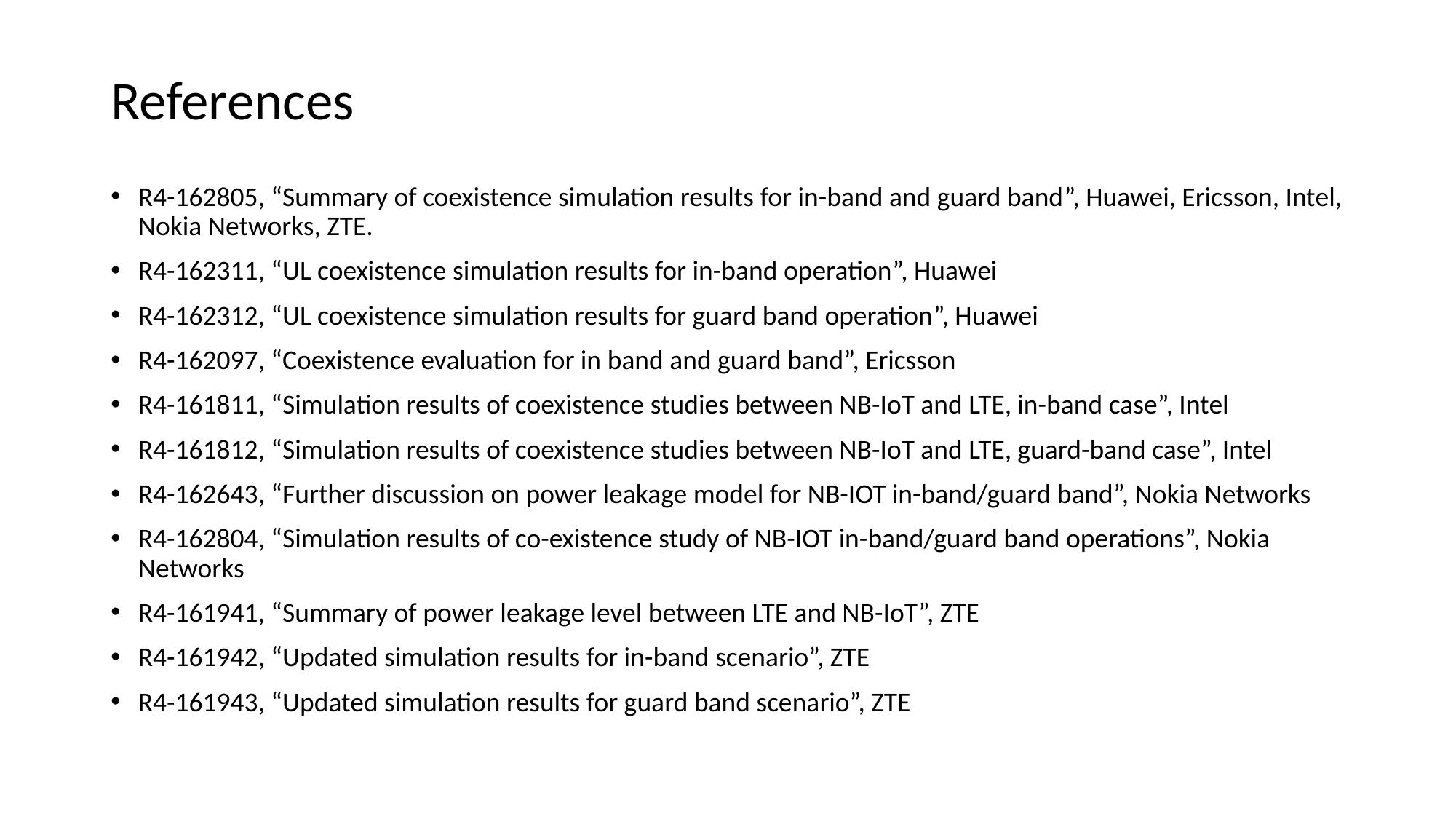

# References
R4-162805, “Summary of coexistence simulation results for in-band and guard band”, Huawei, Ericsson, Intel, Nokia Networks, ZTE.
R4-162311, “UL coexistence simulation results for in-band operation”, Huawei
R4-162312, “UL coexistence simulation results for guard band operation”, Huawei
R4-162097, “Coexistence evaluation for in band and guard band”, Ericsson
R4-161811, “Simulation results of coexistence studies between NB-IoT and LTE, in-band case”, Intel
R4-161812, “Simulation results of coexistence studies between NB-IoT and LTE, guard-band case”, Intel
R4-162643, “Further discussion on power leakage model for NB-IOT in-band/guard band”, Nokia Networks
R4-162804, “Simulation results of co-existence study of NB-IOT in-band/guard band operations”, Nokia Networks
R4-161941, “Summary of power leakage level between LTE and NB-IoT”, ZTE
R4-161942, “Updated simulation results for in-band scenario”, ZTE
R4-161943, “Updated simulation results for guard band scenario”, ZTE